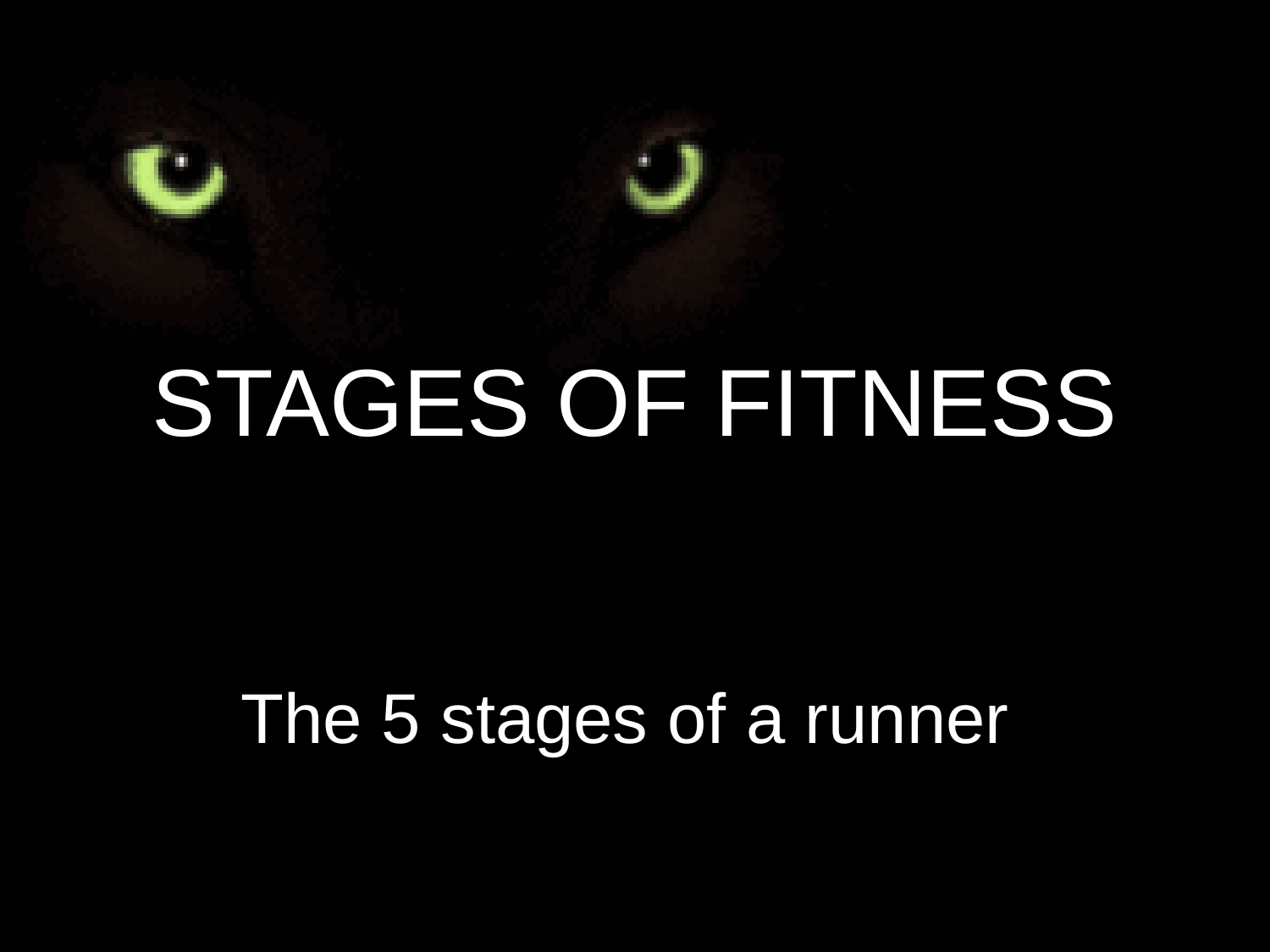

# STAGES OF FITNESS
The 5 stages of a runner